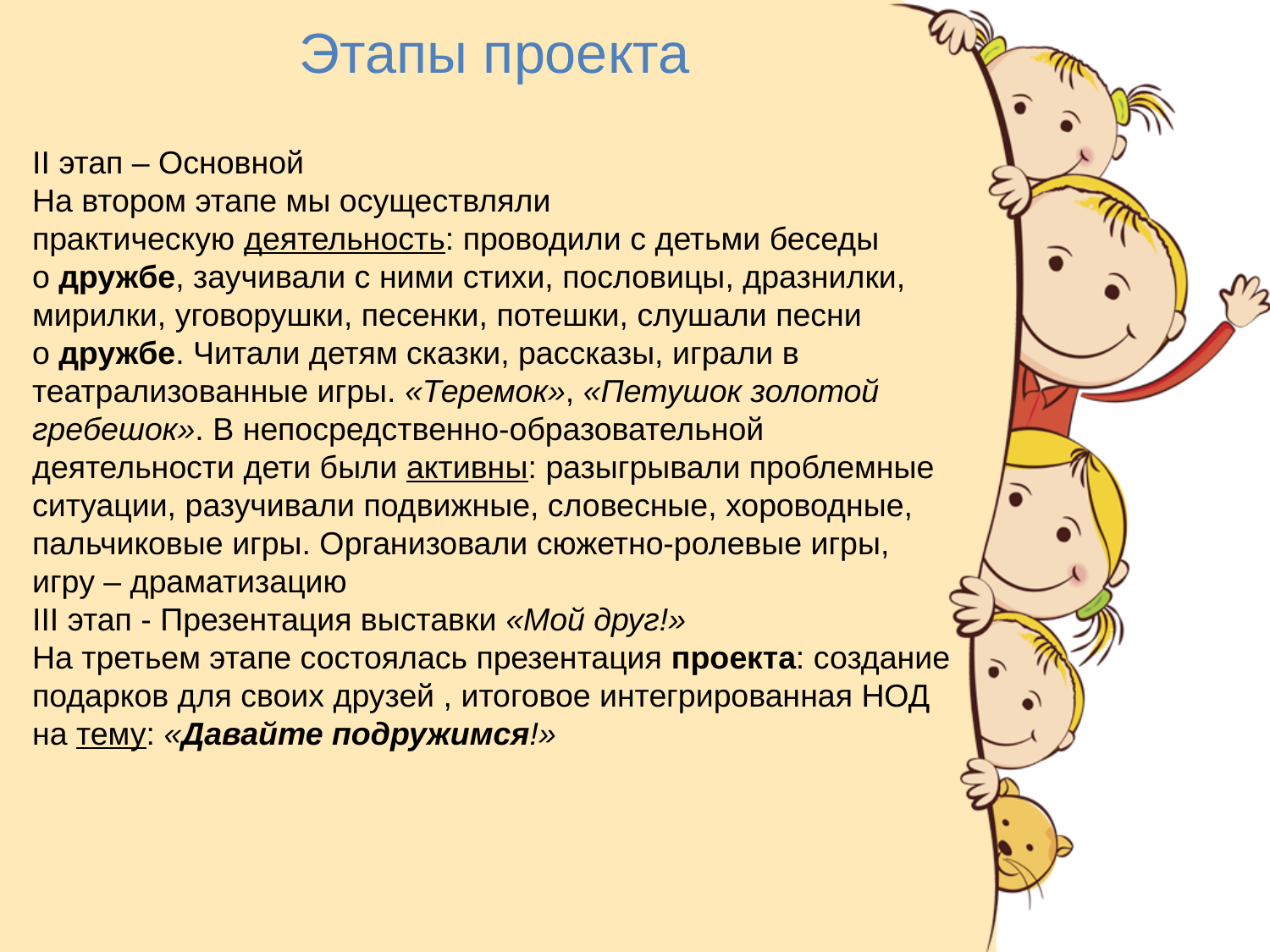

Этапы проекта
II этап – Основной
На втором этапе мы осуществляли практическую деятельность: проводили с детьми беседы о дружбе, заучивали с ними стихи, пословицы, дразнилки, мирилки, уговорушки, песенки, потешки, слушали песни о дружбе. Читали детям сказки, рассказы, играли в театрализованные игры. «Теремок», «Петушок золотой гребешок». В непосредственно-образовательной деятельности дети были активны: разыгрывали проблемные ситуации, разучивали подвижные, словесные, хороводные, пальчиковые игры. Организовали сюжетно-ролевые игры, игру – драматизацию
III этап - Презентация выставки «Мой друг!»
На третьем этапе состоялась презентация проекта: создание подарков для своих друзей , итоговое интегрированная НОД на тему: «Давайте подружимся!»